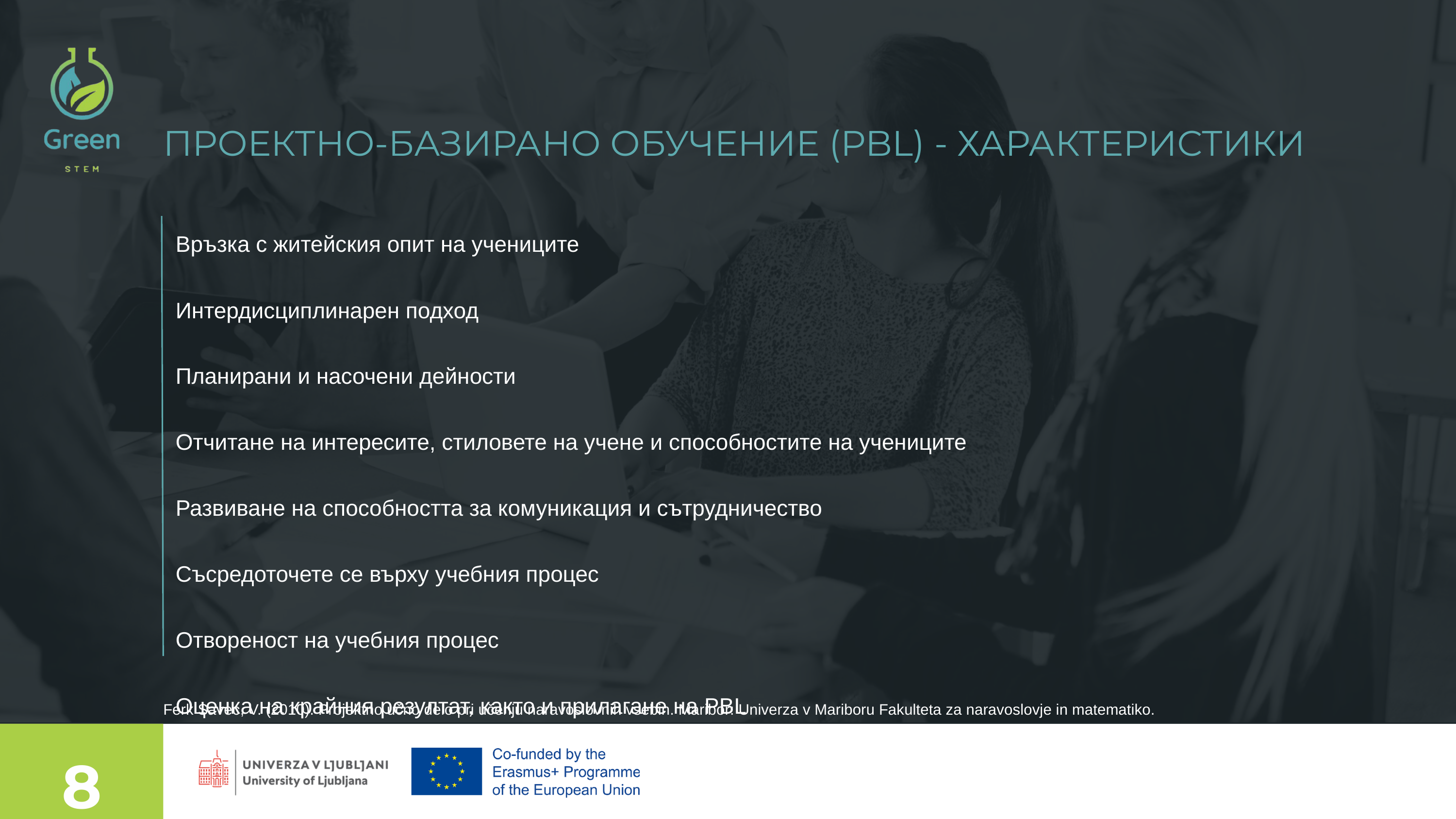

ПРОЕКТНО-БАЗИРАНО ОБУЧЕНИЕ (PBL) - ХАРАКТЕРИСТИКИ
Връзка с житейския опит на учениците
Интердисциплинарен подход
Планирани и насочени дейности
Отчитане на интересите, стиловете на учене и способностите на учениците
Развиване на способността за комуникация и сътрудничество
Съсредоточете се върху учебния процес
Отвореност на учебния процес
Оценка на крайния резултат, както и прилагане на PBL
Ferk Savec, V. (2010). Projektno učno delo pri učenju naravoslovnih vsebin. Maribor: Univerza v Mariboru Fakulteta za naravoslovje in matematiko.

8

Presented by Rachelle Beaudry